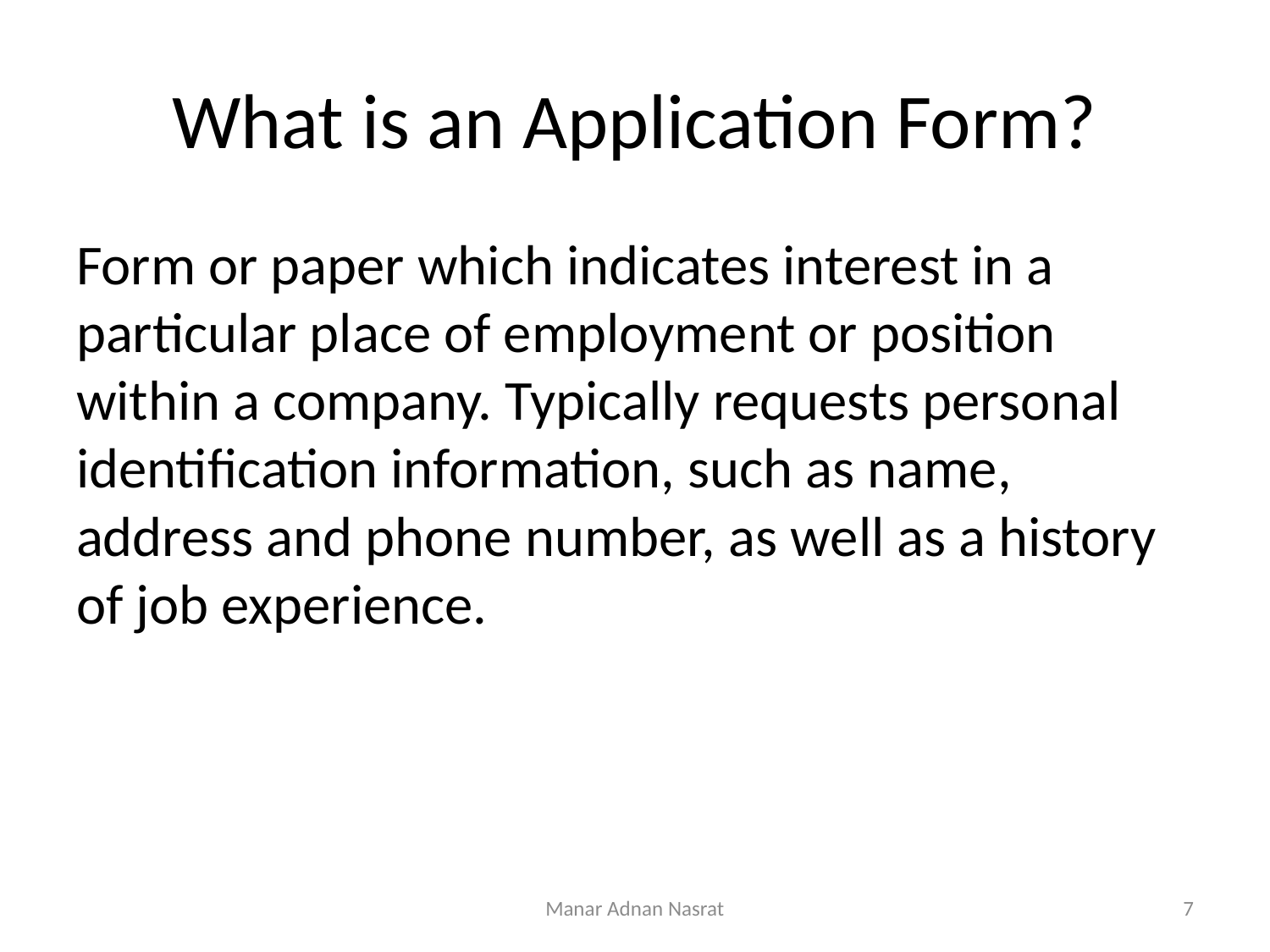

# What is an Application Form?
Form or paper which indicates interest in a particular place of employment or position within a company. Typically requests personal identification information, such as name, address and phone number, as well as a history of job experience.
Manar Adnan Nasrat
7